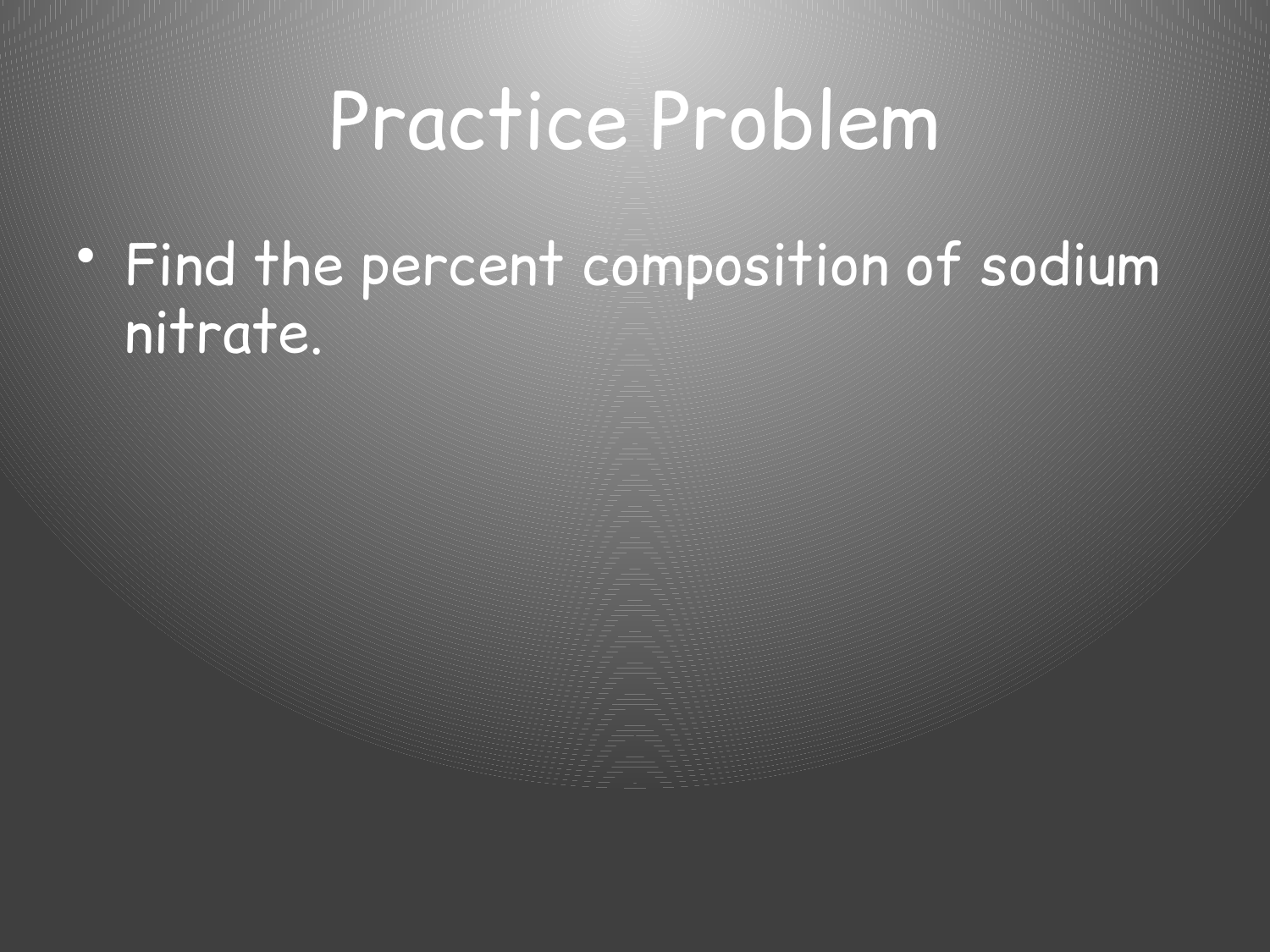

# Practice Problem
Find the percent composition of sodium nitrate.